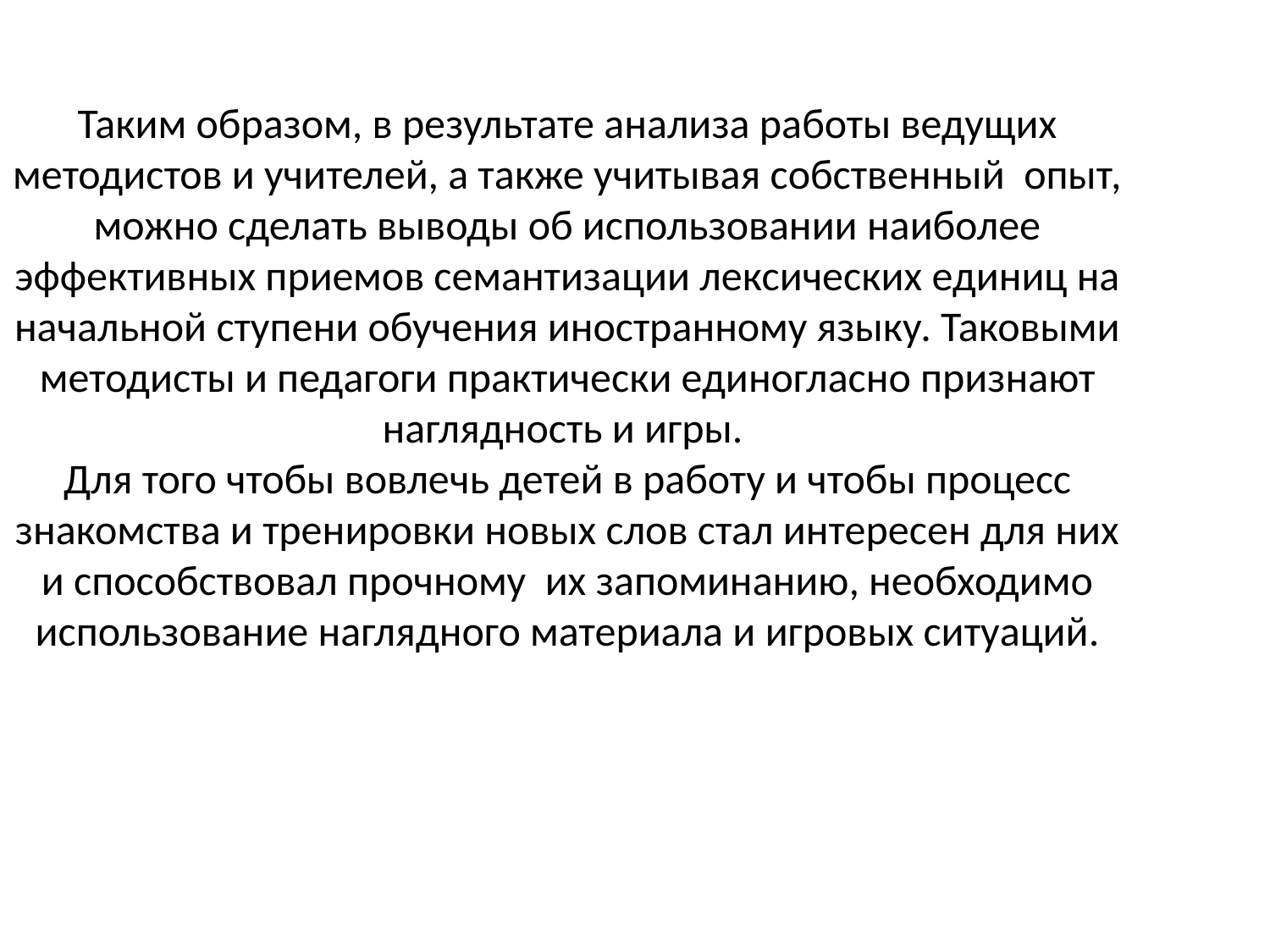

Таким образом, в результате анализа работы ведущих методистов и учителей, а также учитывая собственный  опыт, можно сделать выводы об использовании наиболее эффективных приемов семантизации лексических единиц на начальной ступени обучения иностранному языку. Таковыми методисты и педагоги практически единогласно признают наглядность и игры.
Для того чтобы вовлечь детей в работу и чтобы процесс знакомства и тренировки новых слов стал интересен для них и способствовал прочному  их запоминанию, необходимо использование наглядного материала и игровых ситуаций.